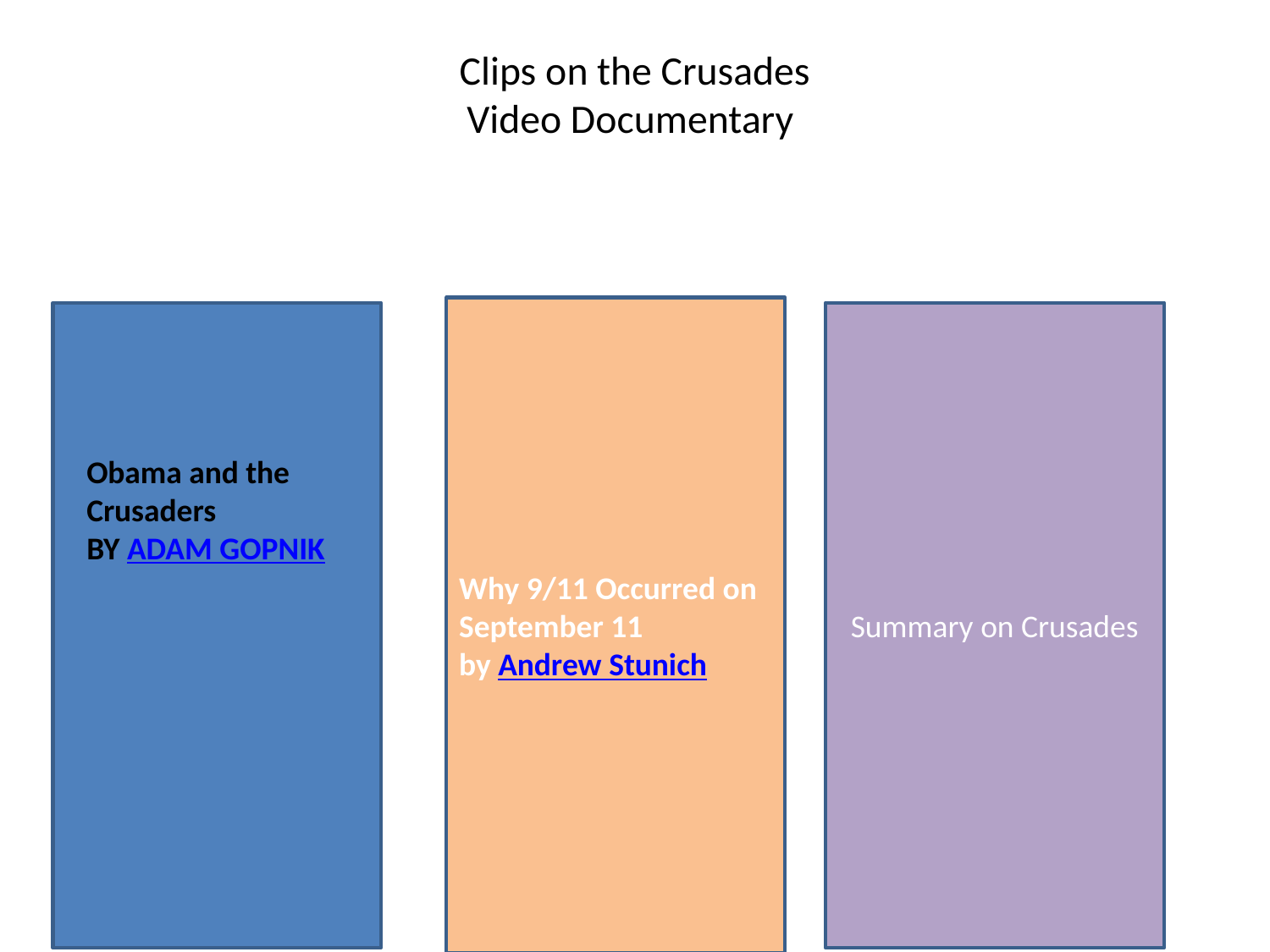

# Clips on the Crusades Video Documentary
Why 9/11 Occurred on September 11
by Andrew Stunich

Summary on Crusades
Obama and the Crusaders
BY ADAM GOPNIK